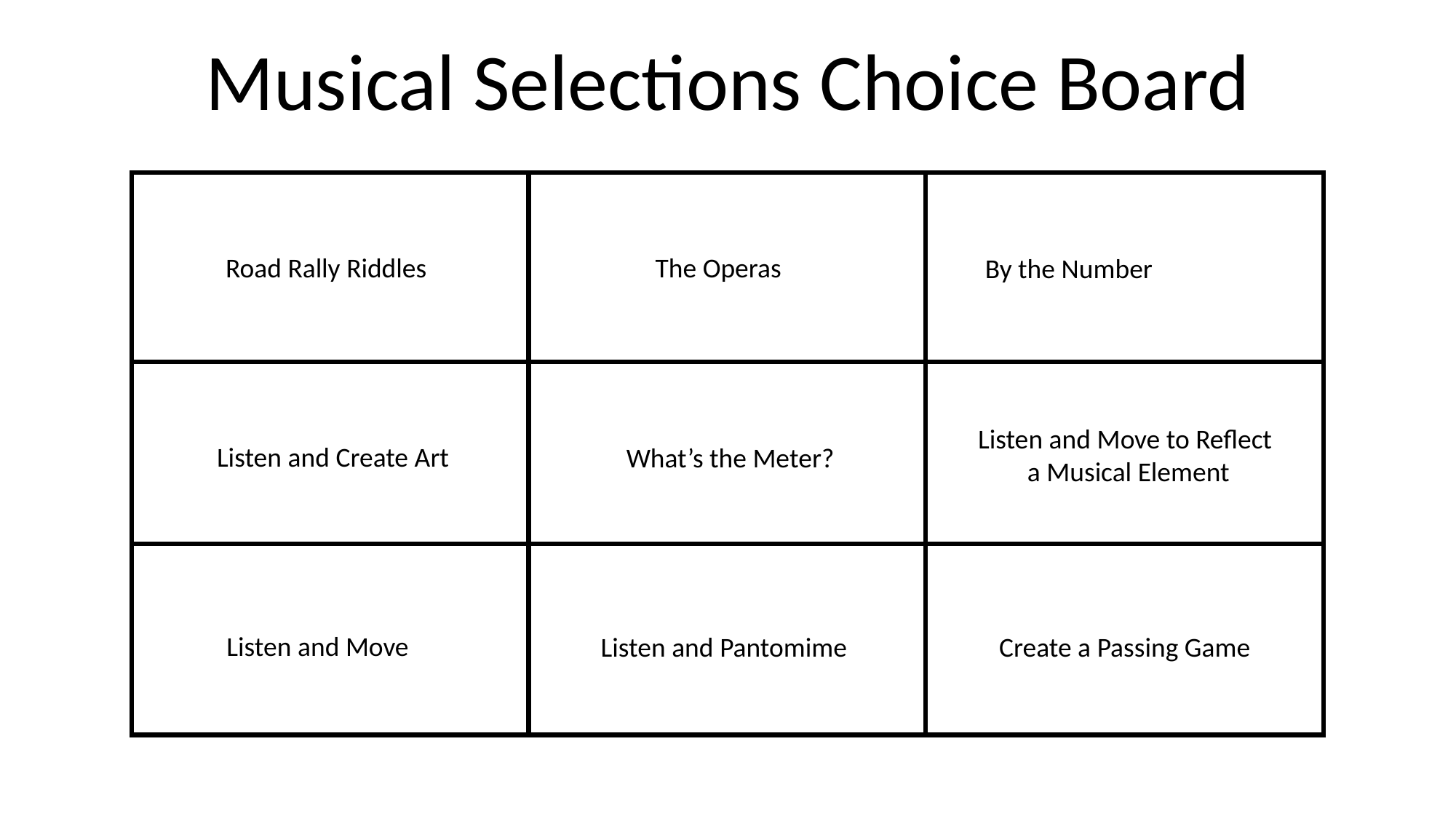

# Musical Selections Choice Board

Road Rally Riddles
The Operas
By the Number
Listen and Move to Reflect
        a Musical Element
Listen and Create Art
What’s the Meter?
Listen and Move
Listen and Pantomime
 Create a Passing Game